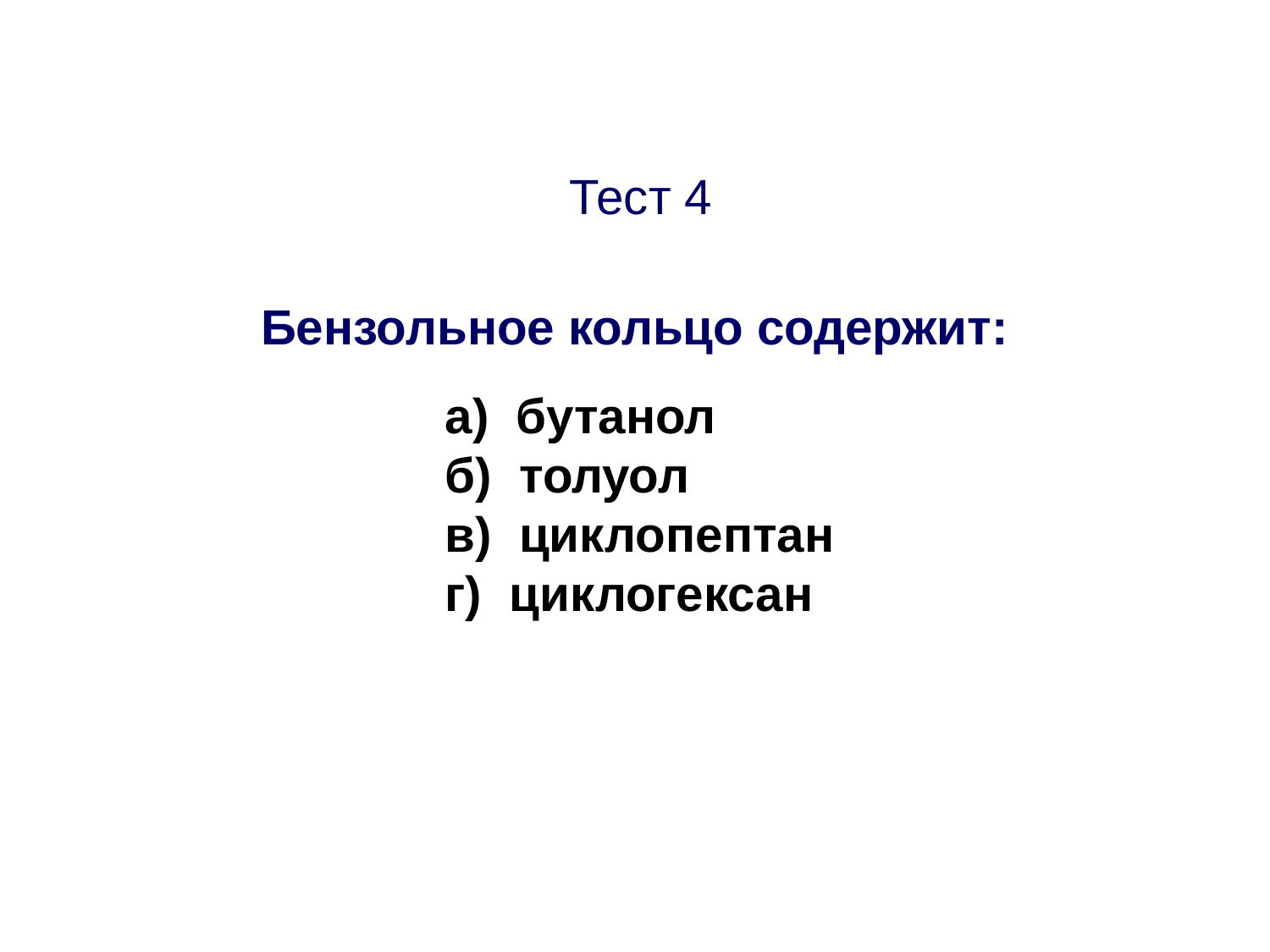

Тест 4

Бензольное кольцо содержит:
                          а)  бутанол
                          б)  толуол
                          в)  циклопептан
                          г)  циклогексан